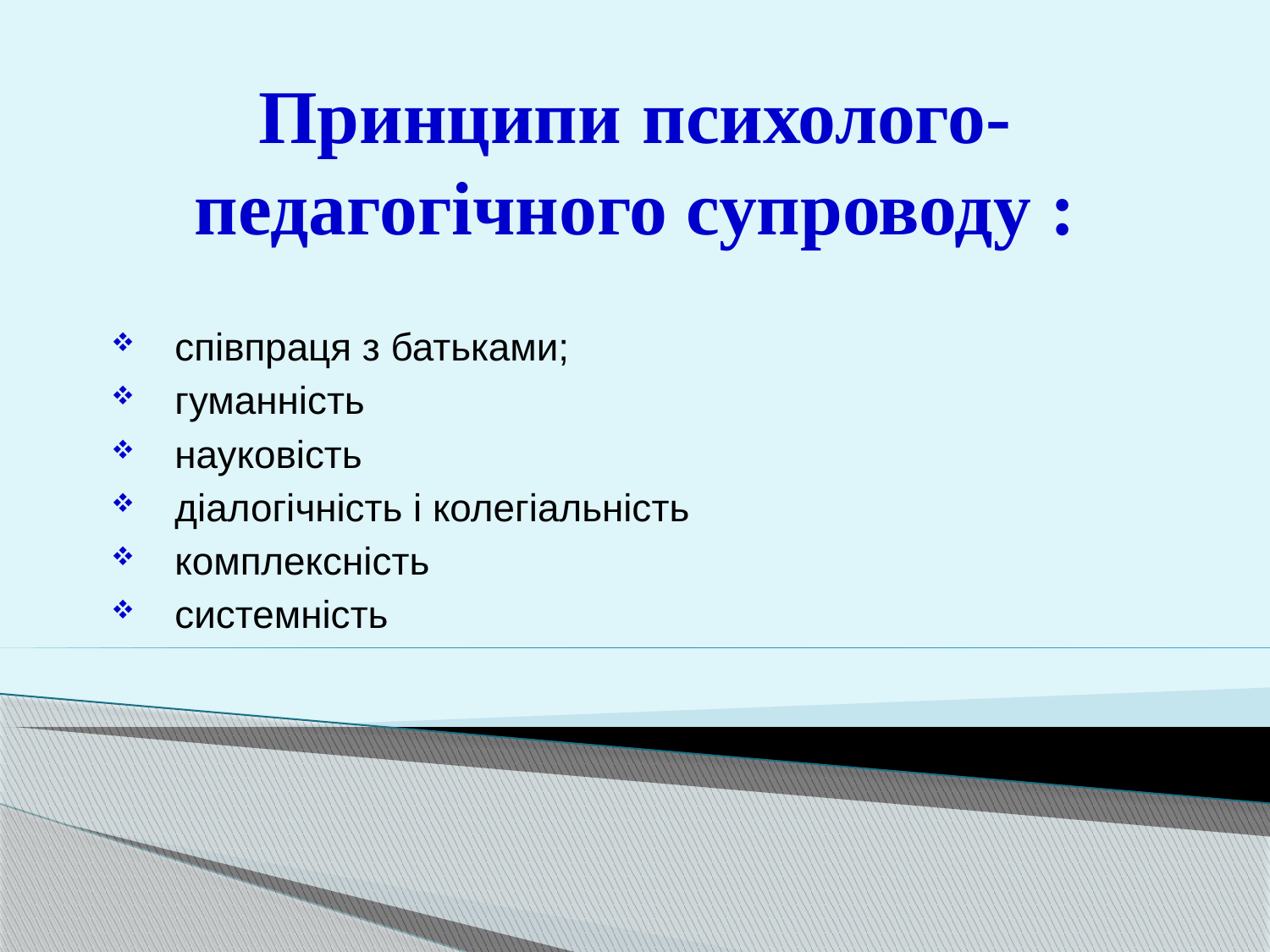

# Принципи психолого-педагогічного супроводу :
співпраця з батьками;
гуманність
науковість
діалогічність і колегіальність
комплексність
системність